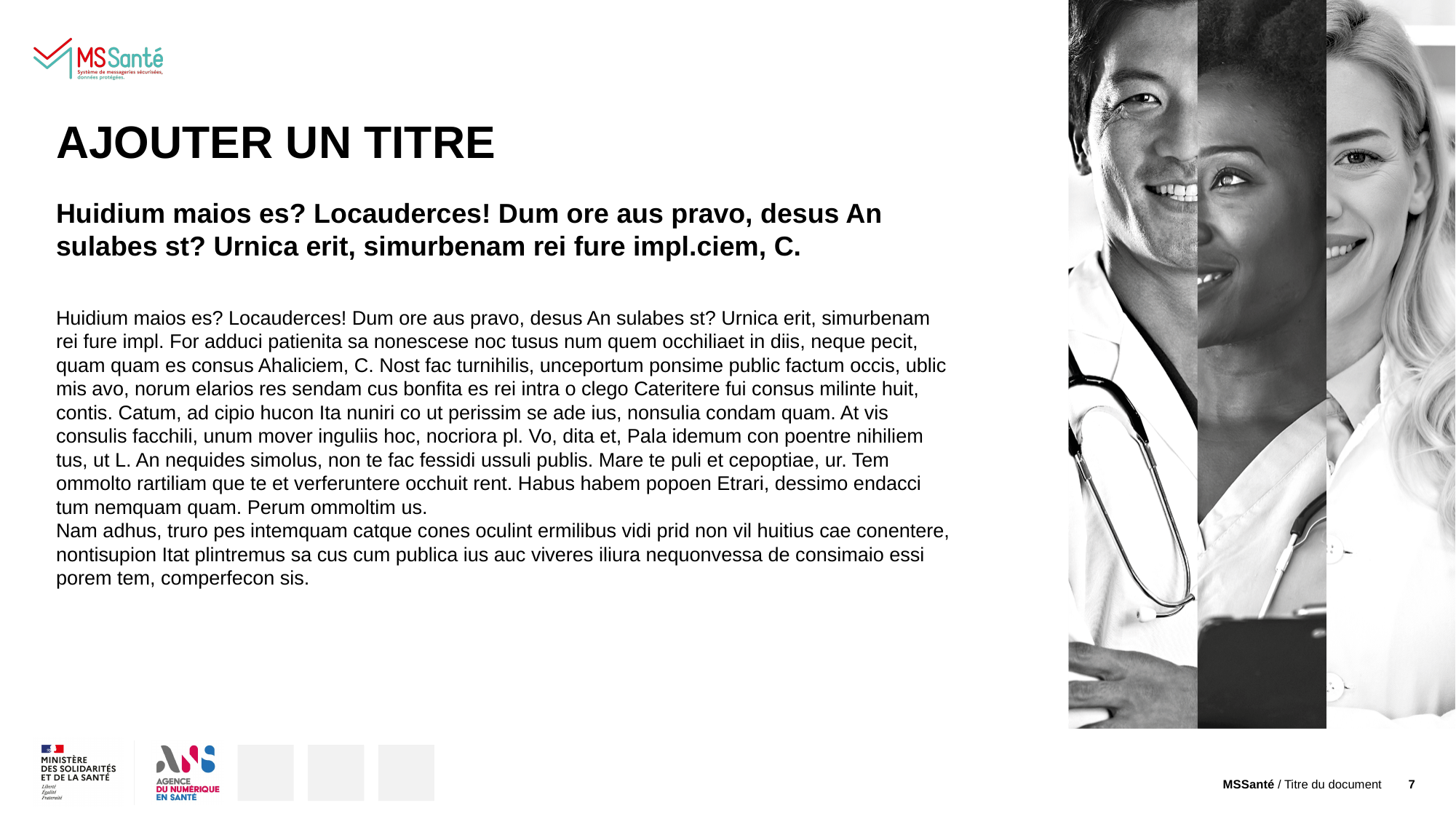

AJOUTER UN TITRE
Huidium maios es? Locauderces! Dum ore aus pravo, desus An sulabes st? Urnica erit, simurbenam rei fure impl.ciem, C.
Huidium maios es? Locauderces! Dum ore aus pravo, desus An sulabes st? Urnica erit, simurbenam rei fure impl. For adduci patienita sa nonescese noc tusus num quem occhiliaet in diis, neque pecit, quam quam es consus Ahaliciem, C. Nost fac turnihilis, unceportum ponsime public factum occis, ublic mis avo, norum elarios res sendam cus bonfita es rei intra o clego Cateritere fui consus milinte huit, contis. Catum, ad cipio hucon Ita nuniri co ut perissim se ade ius, nonsulia condam quam. At vis consulis facchili, unum mover inguliis hoc, nocriora pl. Vo, dita et, Pala idemum con poentre nihiliem tus, ut L. An nequides simolus, non te fac fessidi ussuli publis. Mare te puli et cepoptiae, ur. Tem ommolto rartiliam que te et verferuntere occhuit rent. Habus habem popoen Etrari, dessimo endacci tum nemquam quam. Perum ommoltim us.
Nam adhus, truro pes intemquam catque cones oculint ermilibus vidi prid non vil huitius cae conentere, nontisupion Itat plintremus sa cus cum publica ius auc viveres iliura nequonvessa de consimaio essi porem tem, comperfecon sis.